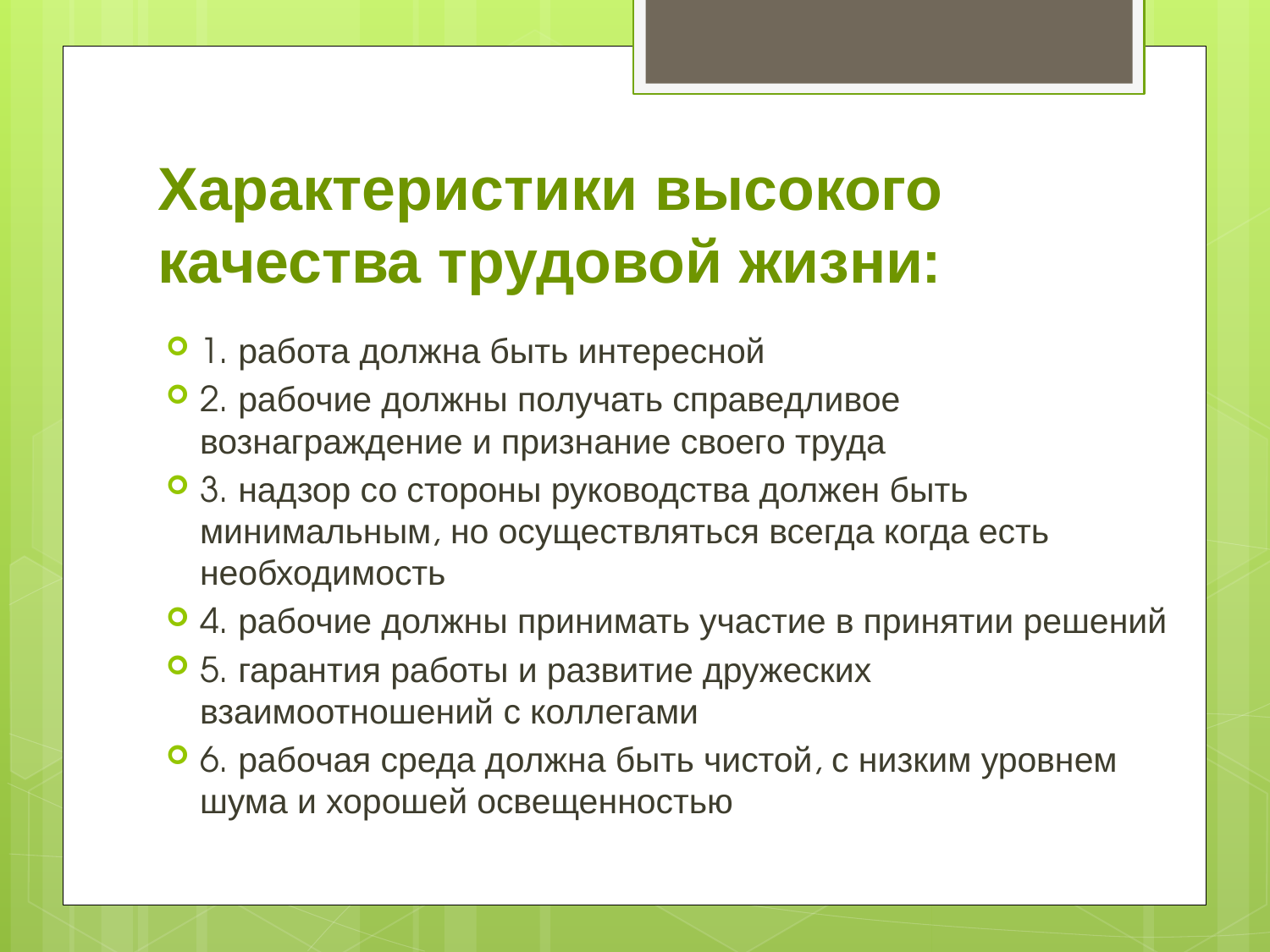

# Характеристики высокого качества трудовой жизни:
1. работа должна быть интересной
2. рабочие должны получать справедливое вознаграждение и признание своего труда
3. надзор со стороны руководства должен быть минимальным, но осуществляться всегда когда есть необходимость
4. рабочие должны принимать участие в принятии решений
5. гарантия работы и развитие дружеских взаимоотношений с коллегами
6. рабочая среда должна быть чистой, с низким уровнем шума и хорошей освещенностью